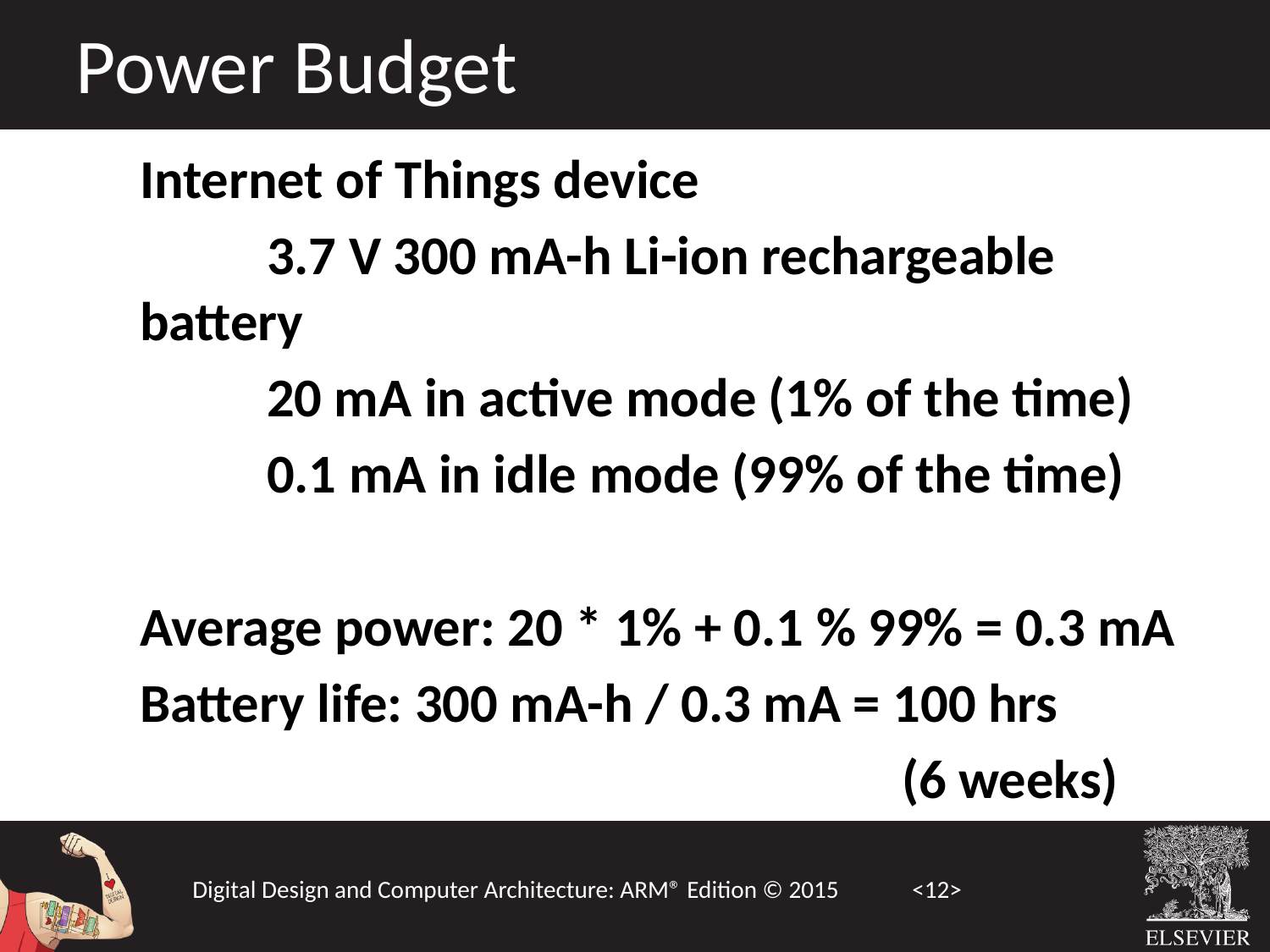

Power Budget
Internet of Things device
	3.7 V 300 mA-h Li-ion rechargeable battery
	20 mA in active mode (1% of the time)
	0.1 mA in idle mode (99% of the time)

Average power: 20 * 1% + 0.1 % 99% = 0.3 mA
Battery life: 300 mA-h / 0.3 mA = 100 hrs
						(6 weeks)